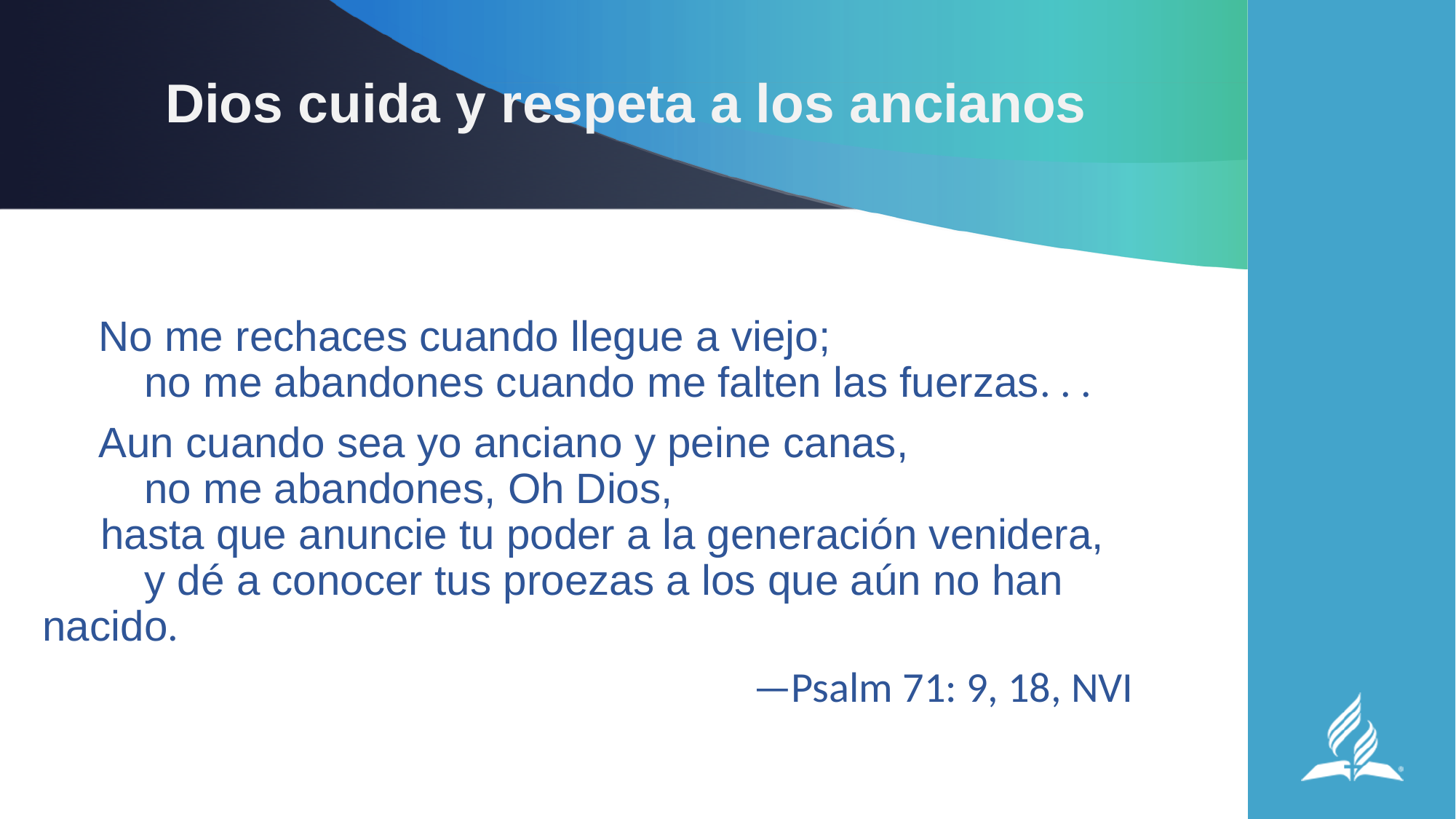

# Dios cuida y respeta a los ancianos
No me rechaces cuando llegue a viejo;
    no me abandones cuando me falten las fuerzas. . .
Aun cuando sea yo anciano y peine canas,
    no me abandones, Oh Dios,
      hasta que anuncie tu poder a la generación venidera,
    y dé a conocer tus proezas a los que aún no han nacido.
—Psalm 71: 9, 18, NVI